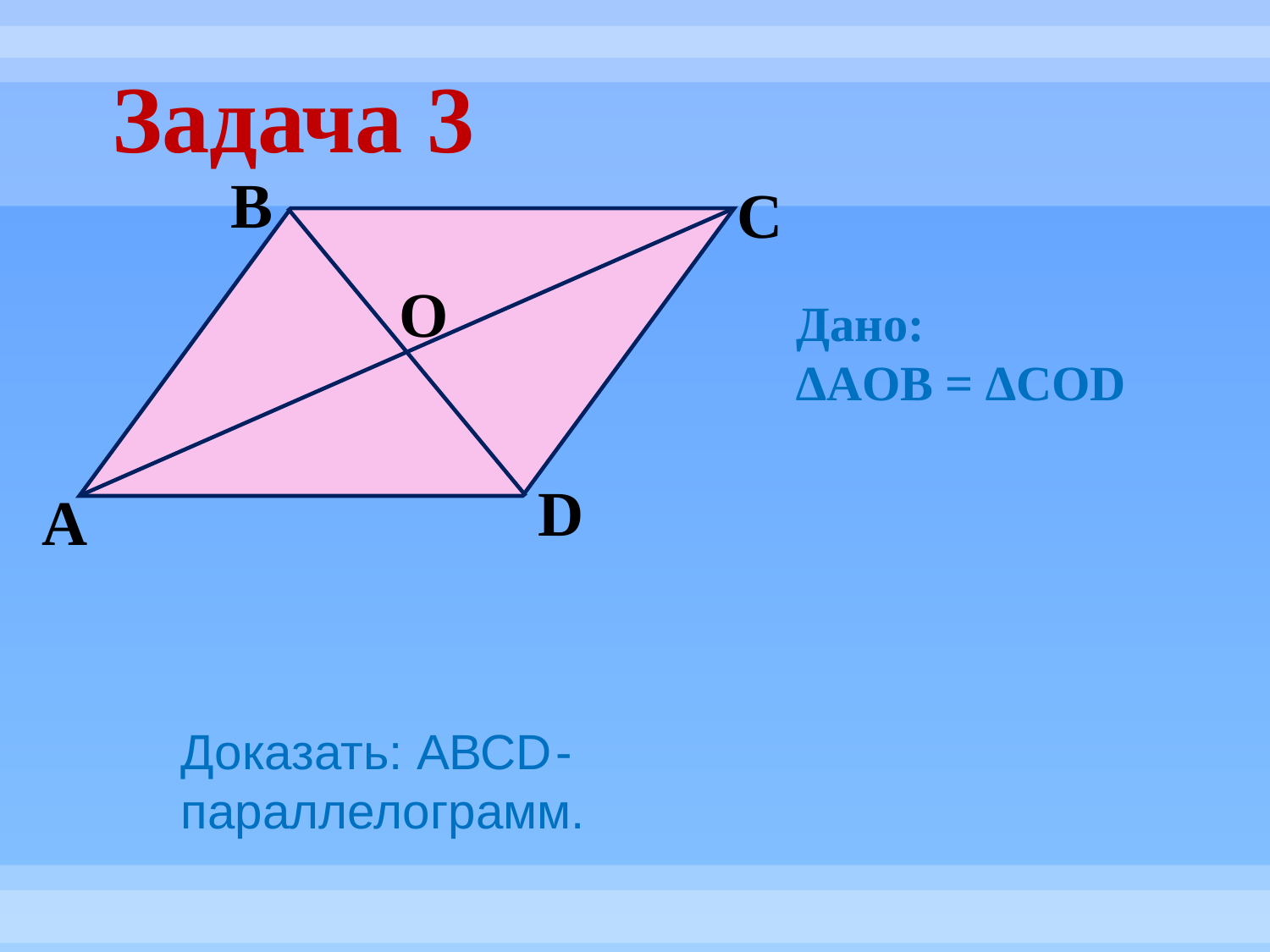

# Задача 3
B
C

O
Дано:
∆AOB = ∆COD
D
А
Доказать: АВСD- параллелограмм.